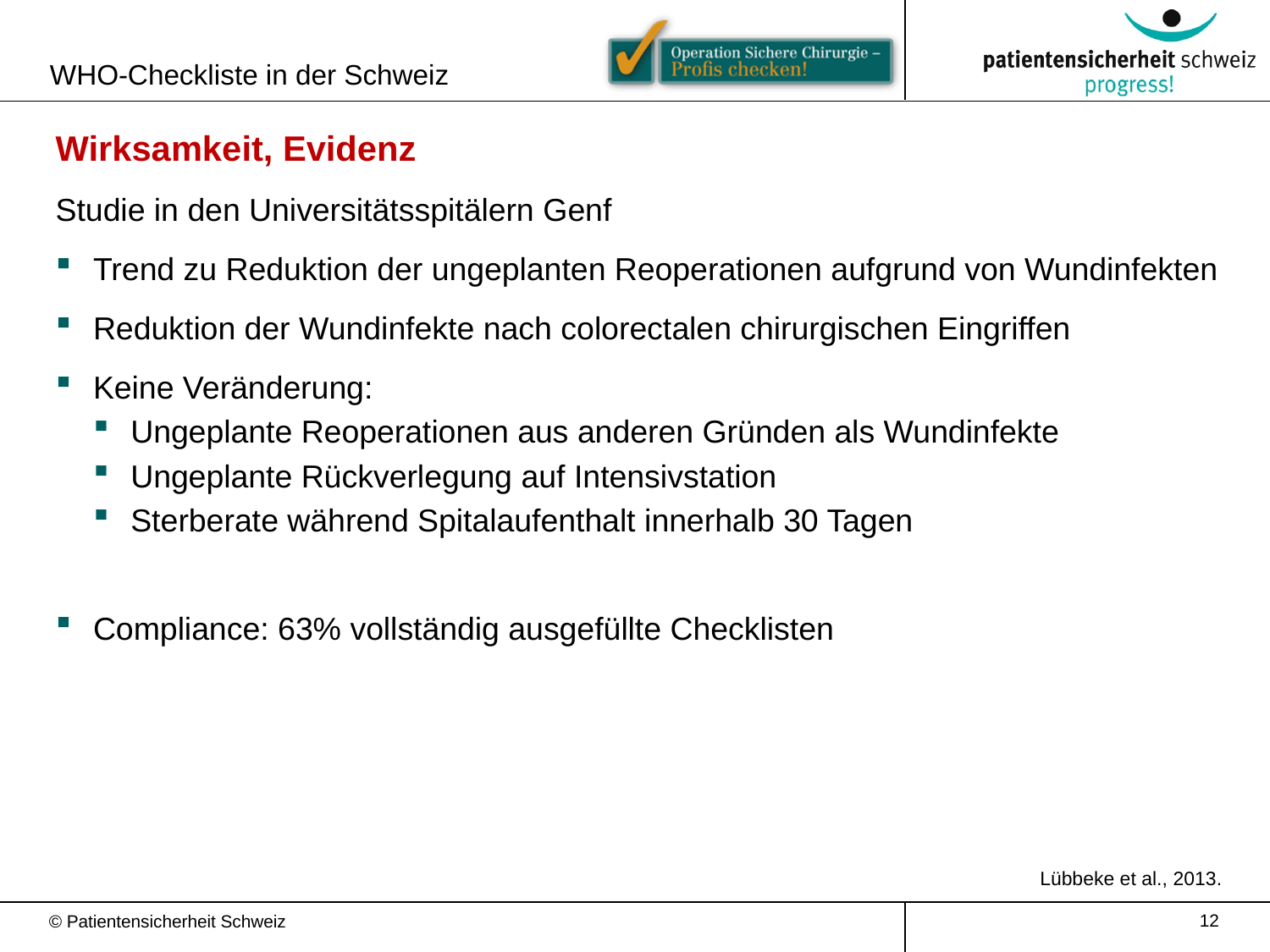

WHO-Checkliste in der Schweiz
Wirksamkeit, Evidenz
Studie in den Universitätsspitälern Genf
Trend zu Reduktion der ungeplanten Reoperationen aufgrund von Wundinfekten
Reduktion der Wundinfekte nach colorectalen chirurgischen Eingriffen
Keine Veränderung:
Ungeplante Reoperationen aus anderen Gründen als Wundinfekte
Ungeplante Rückverlegung auf Intensivstation
Sterberate während Spitalaufenthalt innerhalb 30 Tagen

Compliance: 63% vollständig ausgefüllte Checklisten
Lübbeke et al., 2013.

12
© Patientensicherheit Schweiz